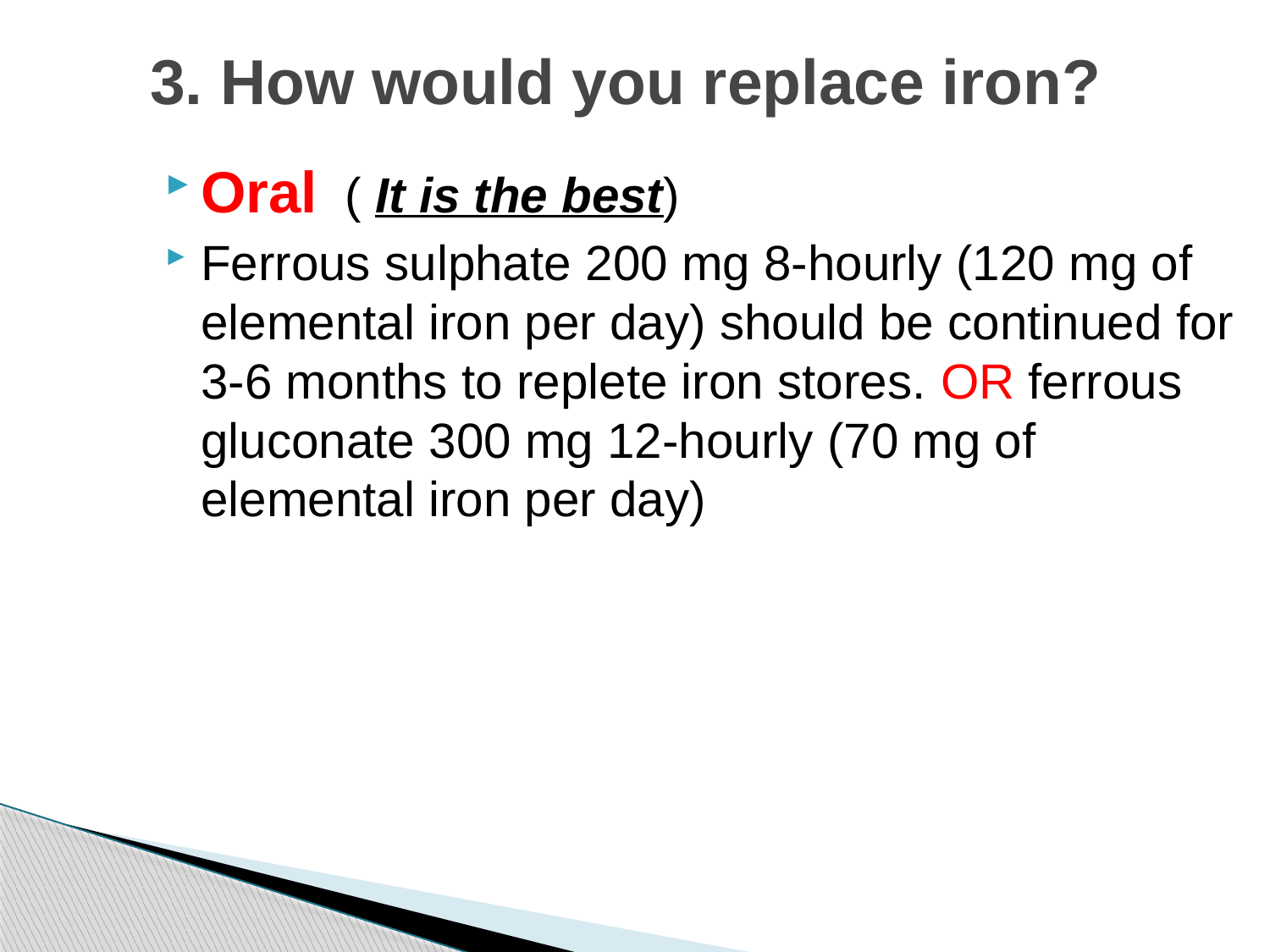

# 3. How would you replace iron?
Oral  ( It is the best)
Ferrous sulphate 200 mg 8-hourly (120 mg of elemental iron per day) should be continued for 3-6 months to replete iron stores. OR ferrous gluconate 300 mg 12-hourly (70 mg of elemental iron per day)